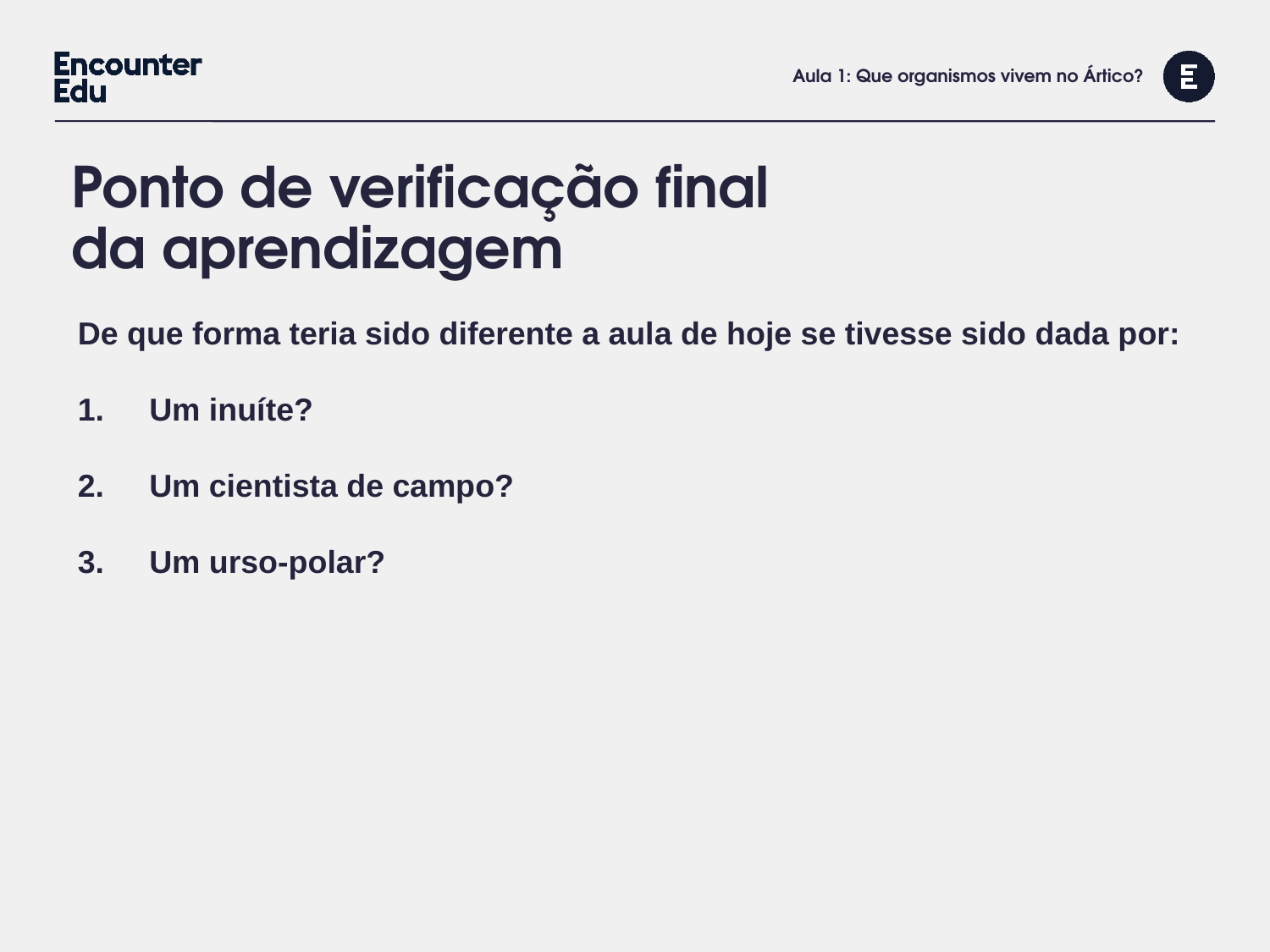

# Aula 1: Que organismos vivem no Ártico?
Ponto de verificação final
da aprendizagem
De que forma teria sido diferente a aula de hoje se tivesse sido dada por:

Um inuíte?

Um cientista de campo?

Um urso-polar?